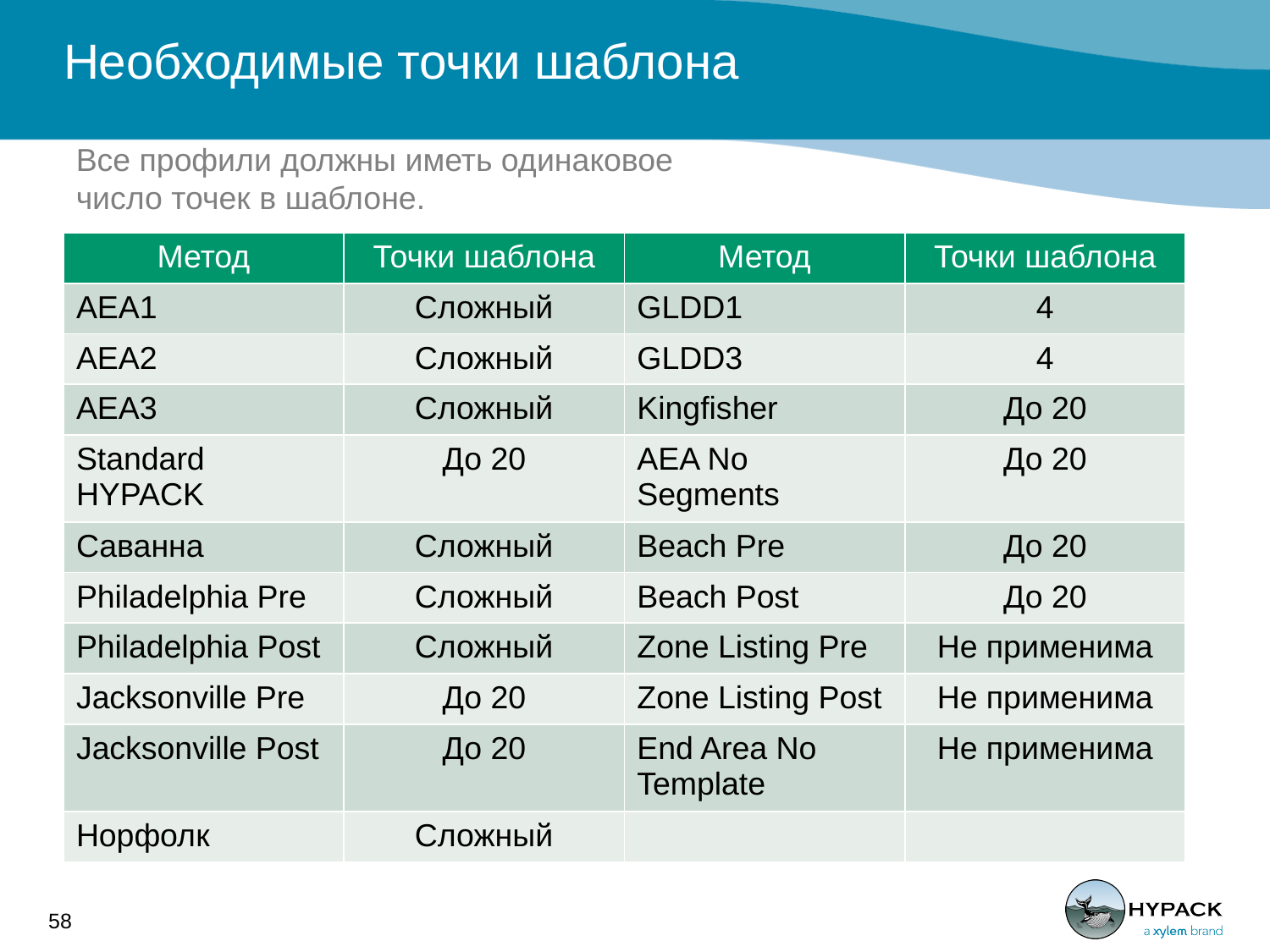

# Необходимые точки шаблона
Все профили должны иметь одинаковое число точек в шаблоне.
| Метод | Точки шаблона | Метод | Точки шаблона |
| --- | --- | --- | --- |
| AEA1 | Сложный | GLDD1 | 4 |
| AEA2 | Сложный | GLDD3 | 4 |
| AEA3 | Сложный | Kingfisher | До 20 |
| Standard HYPACK | До 20 | AEA No Segments | До 20 |
| Саванна | Сложный | Beach Pre | До 20 |
| Philadelphia Pre | Сложный | Beach Post | До 20 |
| Philadelphia Post | Сложный | Zone Listing Pre | Не применима |
| Jacksonville Pre | До 20 | Zone Listing Post | Не применима |
| Jacksonville Post | До 20 | End Area No Template | Не применима |
| Норфолк | Сложный |  |  |
58